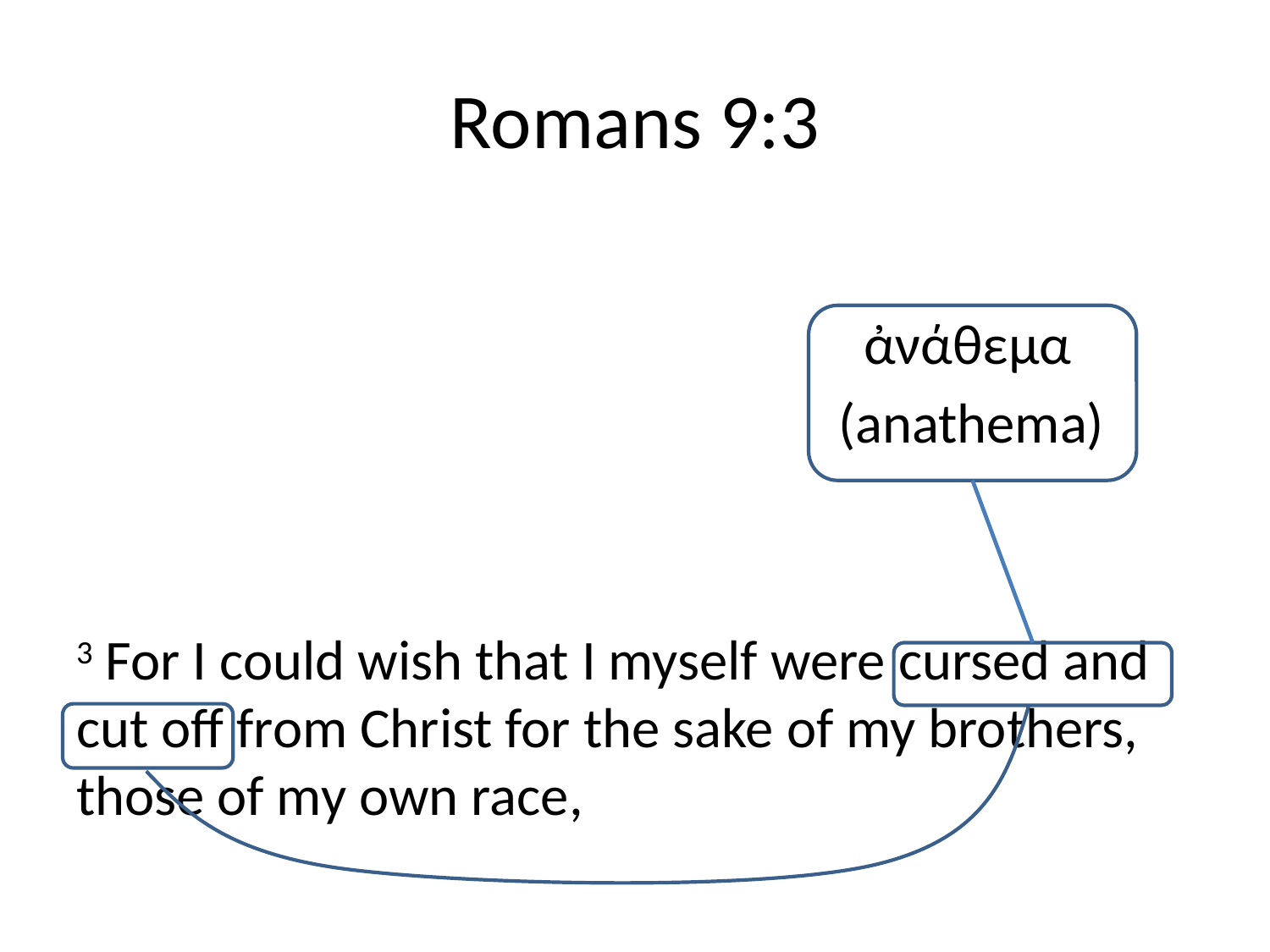

# Romans 9:3

						  ἀνάθεμα
						(anathema)

3 For I could wish that I myself were cursed and cut off from Christ for the sake of my brothers, those of my own race,